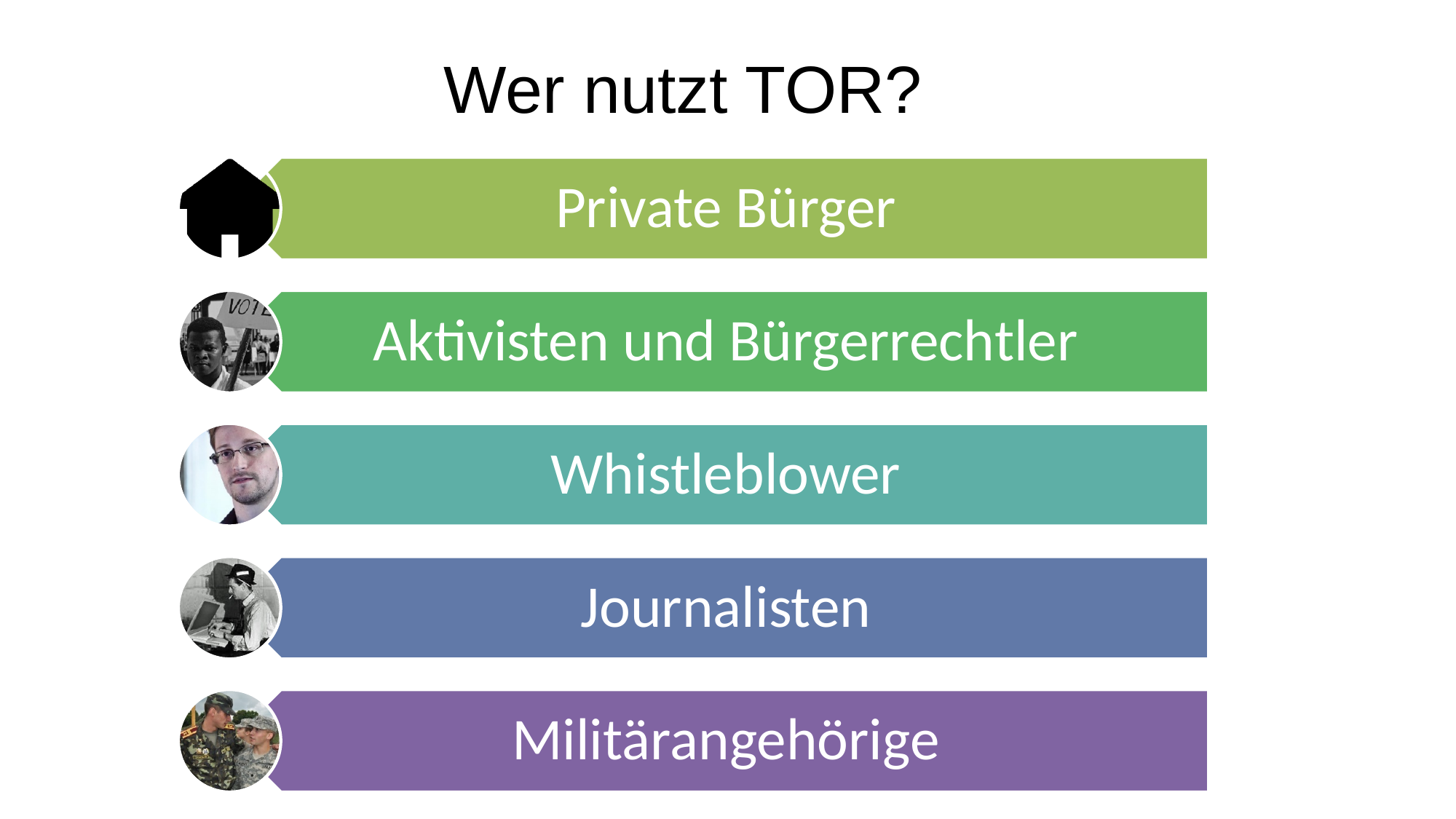

Wer nutzt TOR?
Private Bürger
Aktivisten und Bürgerrechtler
Whistleblower
Journalisten
Militärangehörige